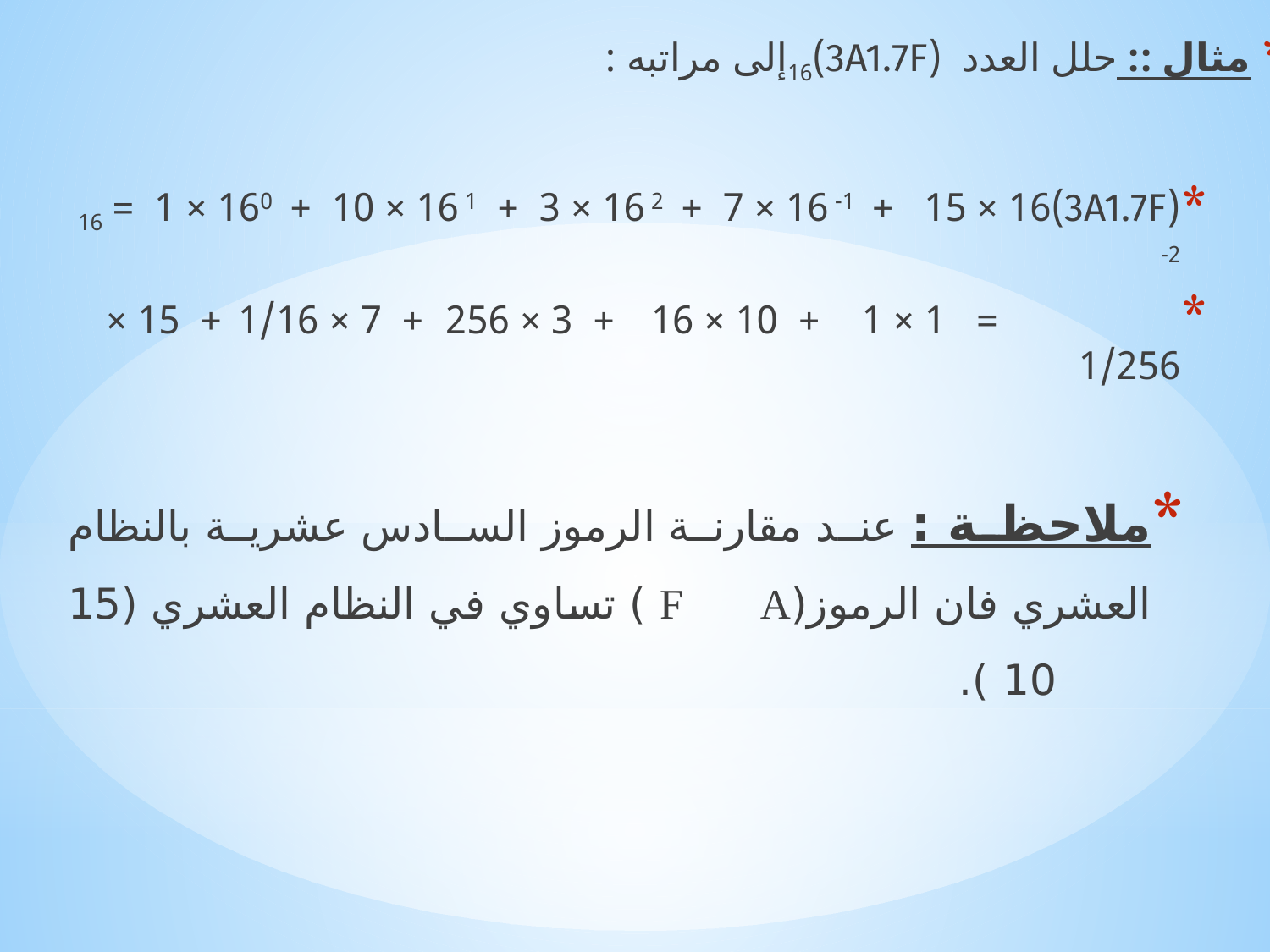

# مثال :: حلل العدد  (3A1.7F)16إلى مراتبه :
(3A1.7F)16 =  1 × 160   +  10 × 16 1  +  3 × 16 2   +  7 × 16 -1   +   15 × 16 -2
                  =   1 × 1       +  10 × 16    +  3 × 256   +  7 × 1/16  +  15 × 1/256

ملاحظة : عند مقارنة الرموز السادس عشرية بالنظام العشري فان الرموز(F       A ) تساوي في النظام العشري (15        10 ).